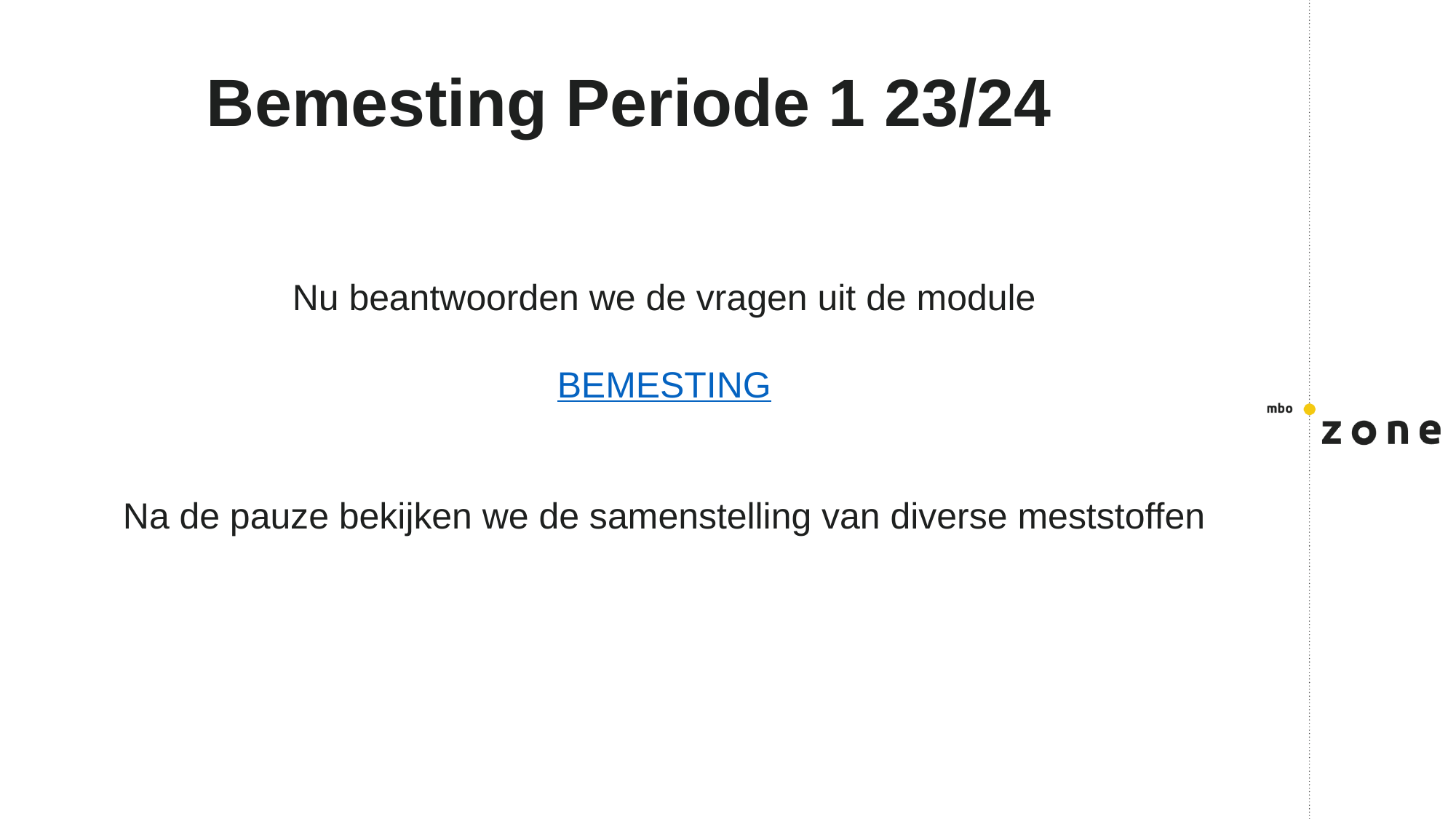

# Bemesting Periode 1 23/24

Nu beantwoorden we de vragen uit de module

BEMESTING

Na de pauze bekijken we de samenstelling van diverse meststoffen